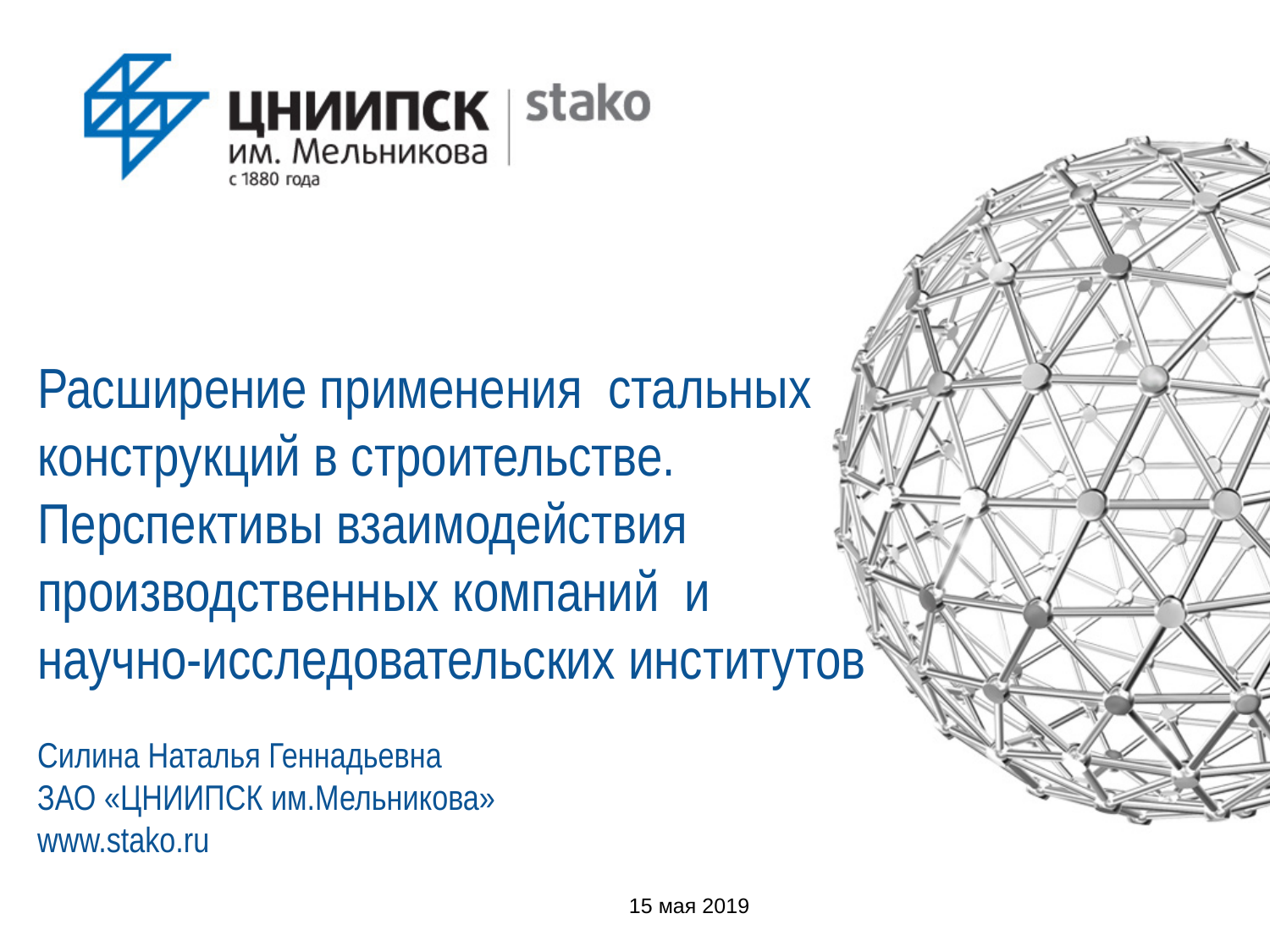

Расширение применения  стальных конструкций в строительстве.
Перспективы взаимодействия производственных компаний  и
научно-исследовательских институтов

Силина Наталья Геннадьевна
ЗАО «ЦНИИПСК им.Мельникова»
www.stako.ru

15 мая 2019